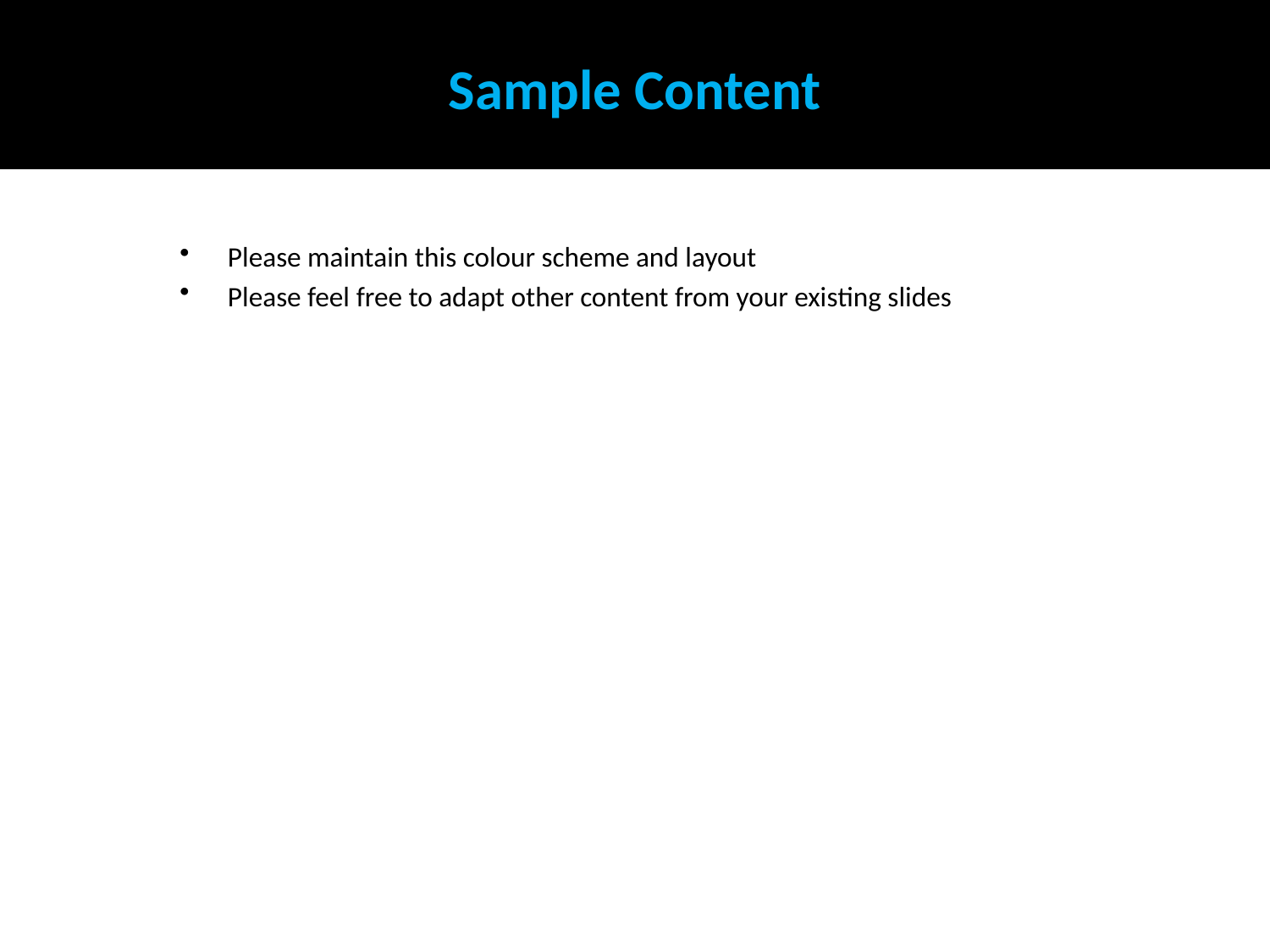

Sample Content
Please maintain this colour scheme and layout
Please feel free to adapt other content from your existing slides